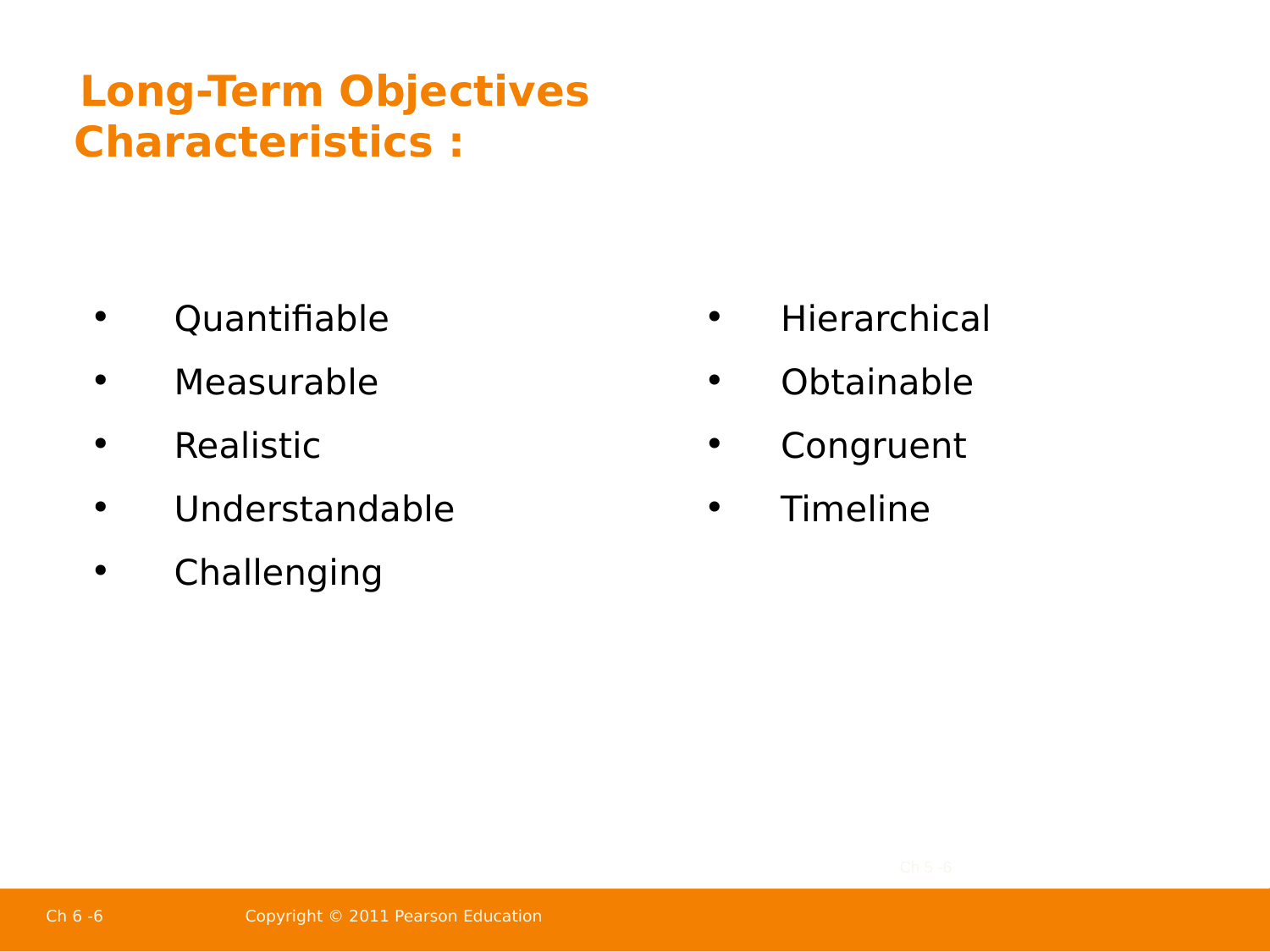

Long-Term Objectives Characteristics :
 Quantifiable
 Measurable
 Realistic
 Understandable
 Challenging
 Hierarchical
 Obtainable
 Congruent
 Timeline
Ch 5 -6
Ch 6 -6
Copyright © 2011 Pearson Education